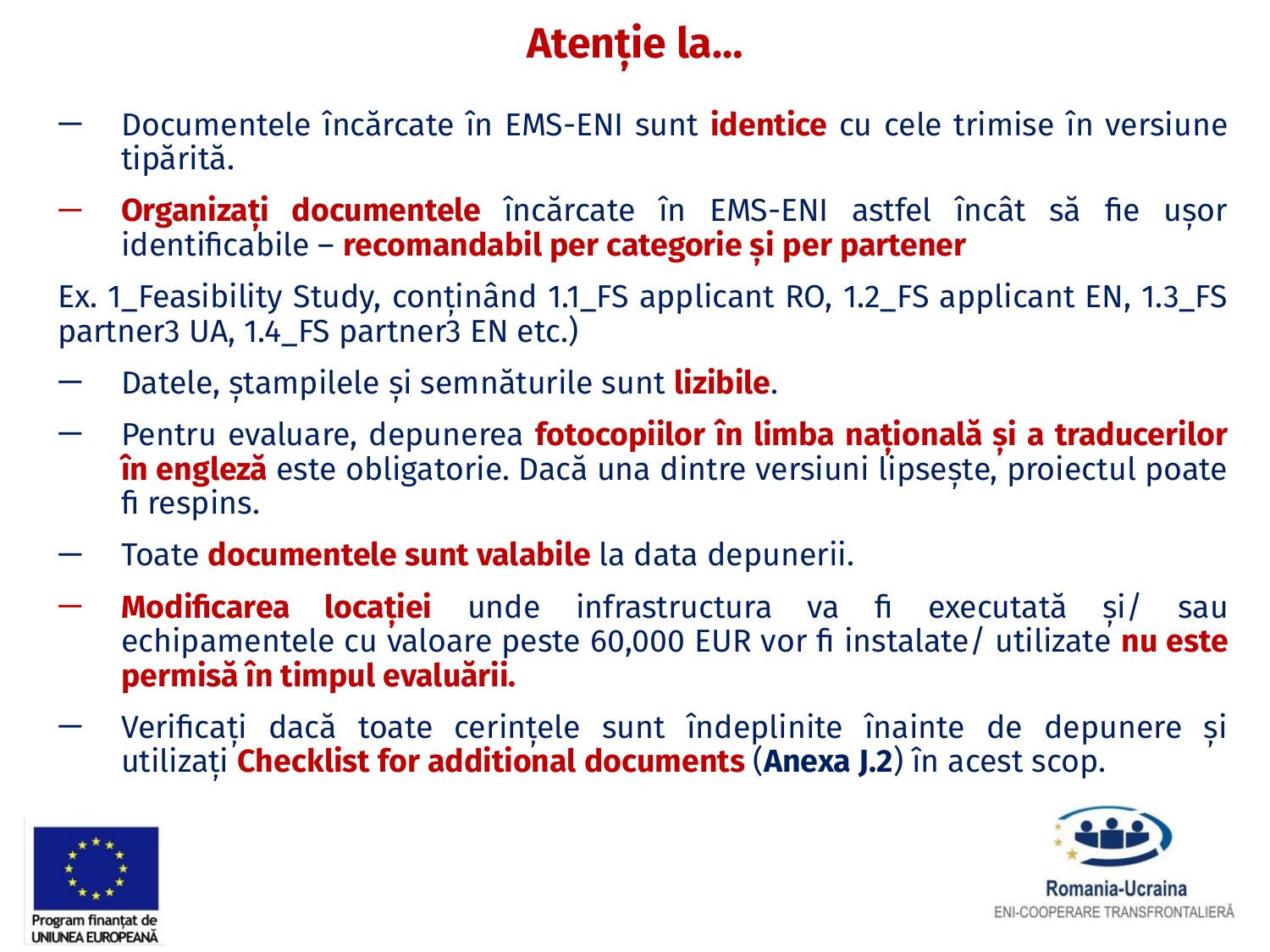

# Atenție la…
Documentele încărcate în EMS-ENI sunt identice cu cele trimise în versiune tipărită.
Organizați documentele încărcate în EMS-ENI astfel încât să fie ușor identificabile – recomandabil per categorie și per partener
Ex. 1_Feasibility Study, conținând 1.1_FS applicant RO, 1.2_FS applicant EN, 1.3_FS partner3 UA, 1.4_FS partner3 EN etc.)
Datele, ștampilele și semnăturile sunt lizibile.
Pentru evaluare, depunerea fotocopiilor în limba națională și a traducerilor în engleză este obligatorie. Dacă una dintre versiuni lipsește, proiectul poate fi respins.
Toate documentele sunt valabile la data depunerii.
Modificarea locației unde infrastructura va fi executată și/ sau echipamentele cu valoare peste 60,000 EUR vor fi instalate/ utilizate nu este permisă în timpul evaluării.
Verificați dacă toate cerințele sunt îndeplinite înainte de depunere și utilizați Checklist for additional documents (Anexa J.2) în acest scop.